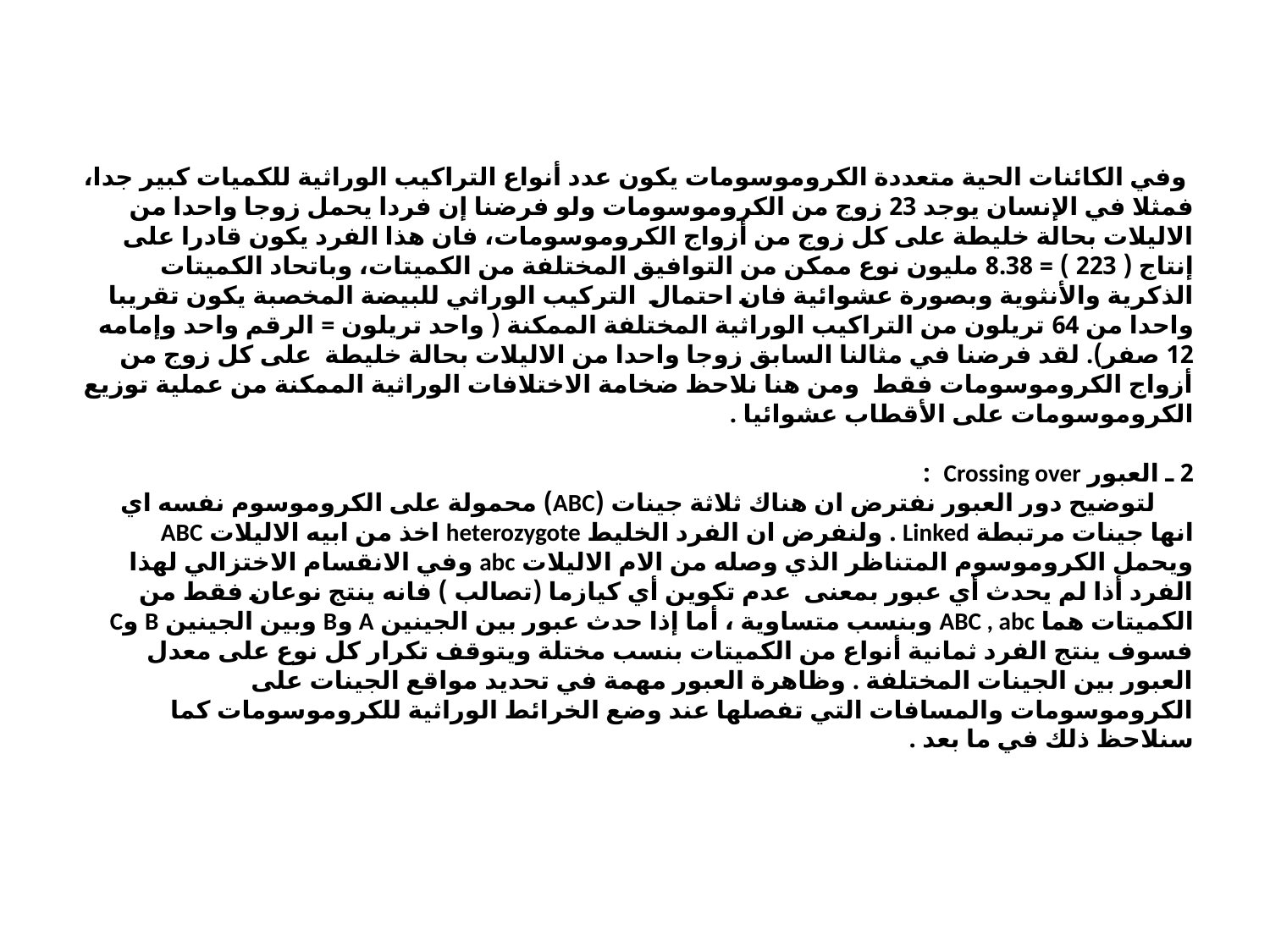

# وفي الكائنات الحية متعددة الكروموسومات يكون عدد أنواع التراكيب الوراثية للكميات كبير جدا، فمثلا في الإنسان يوجد 23 زوج من الكروموسومات ولو فرضنا إن فردا يحمل زوجا واحدا من الاليلات بحالة خليطة على كل زوج من أزواج الكروموسومات، فان هذا الفرد يكون قادرا على إنتاج ( 223 ) = 8.38 مليون نوع ممكن من التوافيق المختلفة من الكميتات، وباتحاد الكميتات الذكرية والأنثوية وبصورة عشوائية فان احتمال  التركيب الوراثي للبيضة المخصبة يكون تقريبا واحدا من 64 تريلون من التراكيب الوراثية المختلفة الممكنة ( واحد تريلون = الرقم واحد وإمامه 12 صفر). لقد فرضنا في مثالنا السابق زوجا واحدا من الاليلات بحالة خليطة  على كل زوج من أزواج الكروموسومات فقط  ومن هنا نلاحظ ضخامة الاختلافات الوراثية الممكنة من عملية توزيع الكروموسومات على الأقطاب عشوائيا . 2 ـ العبور Crossing over  : لتوضيح دور العبور نفترض ان هناك ثلاثة جينات (ABC) محمولة على الكروموسوم نفسه اي انها جينات مرتبطة Linked . ولنفرض ان الفرد الخليط heterozygote اخذ من ابيه الاليلات ABC  ويحمل الكروموسوم المتناظر الذي وصله من الام الاليلات abc وفي الانقسام الاختزالي لهذا الفرد أذا لم يحدث أي عبور بمعنى  عدم تكوين أي كيازما (تصالب ) فانه ينتج نوعان فقط من الكميتات هما ABC , abc وبنسب متساوية ، أما إذا حدث عبور بين الجينين A وB وبين الجينين B وC فسوف ينتج الفرد ثمانية أنواع من الكميتات بنسب مختلة ويتوقف تكرار كل نوع على معدل العبور بين الجينات المختلفة . وظاهرة العبور مهمة في تحديد مواقع الجينات على الكروموسومات والمسافات التي تفصلها عند وضع الخرائط الوراثية للكروموسومات كما سنلاحظ ذلك في ما بعد .